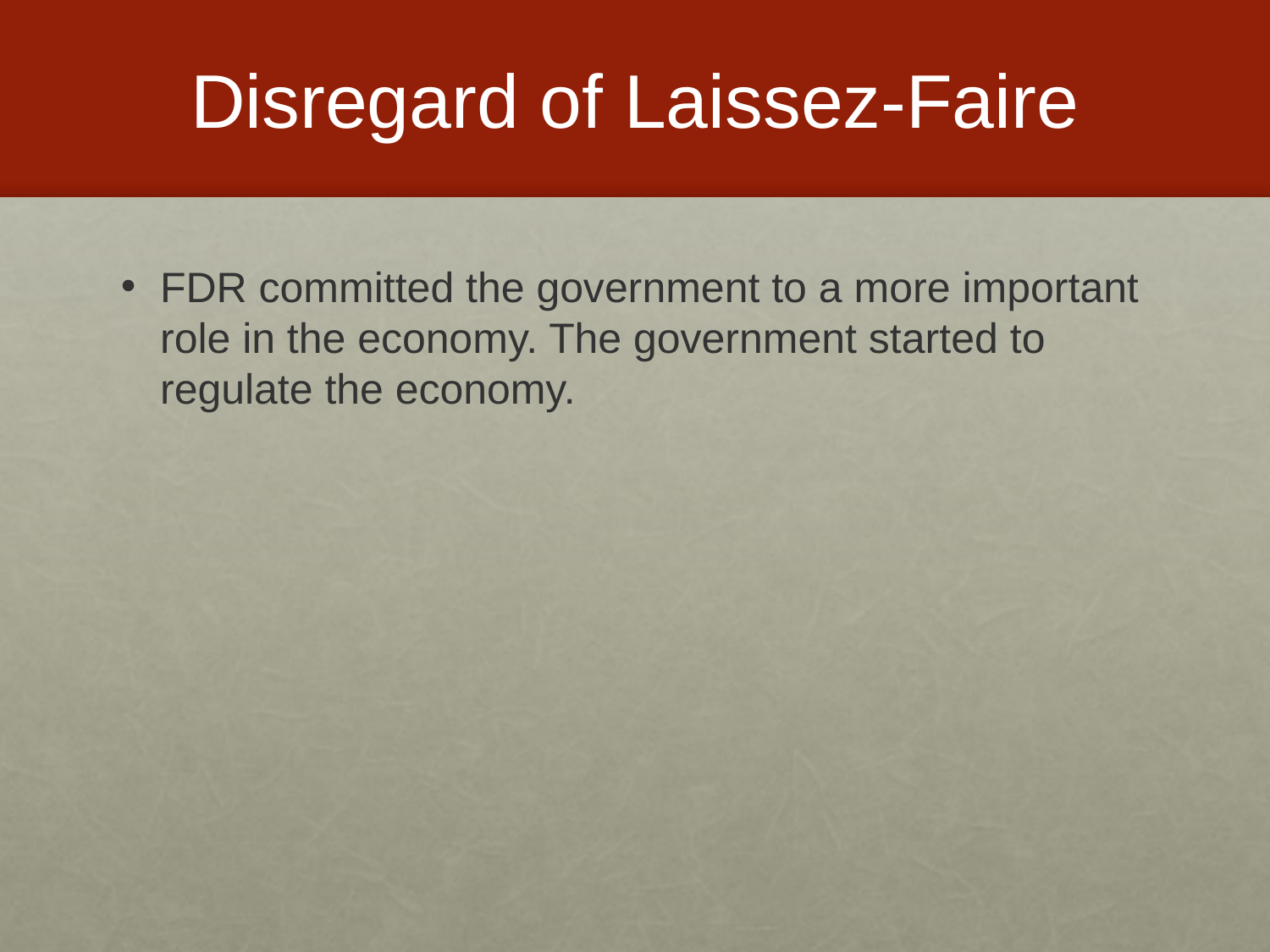

# Disregard of Laissez-Faire
FDR committed the government to a more important role in the economy. The government started to regulate the economy.